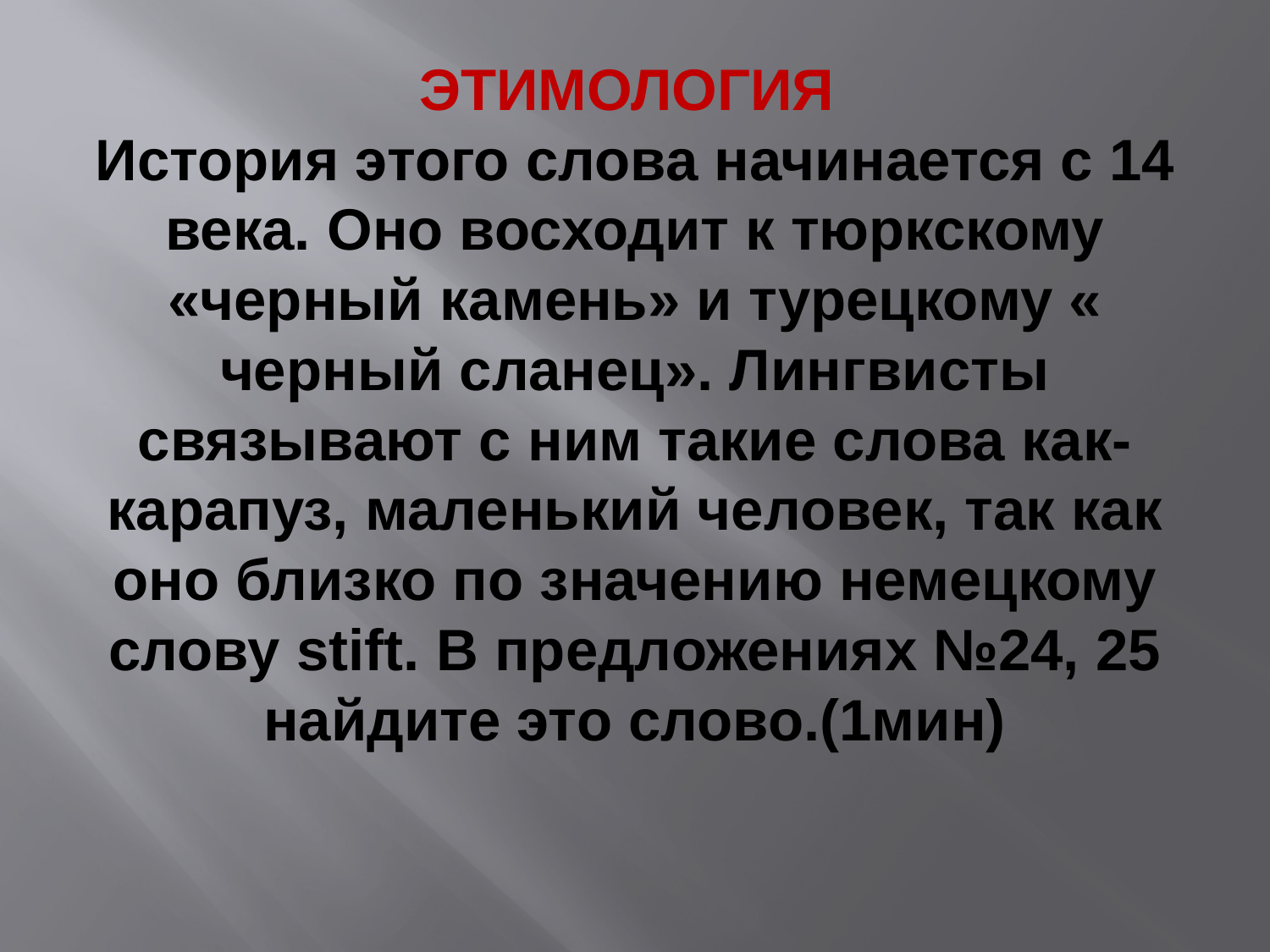

# ЭТИМОЛОГИЯ История этого слова начинается с 14 века. Оно восходит к тюркскому «черный камень» и турецкому « черный сланец». Лингвисты связывают с ним такие слова как- карапуз, маленький человек, так как оно близко по значению немецкому слову stift. В предложениях №24, 25 найдите это слово.(1мин)